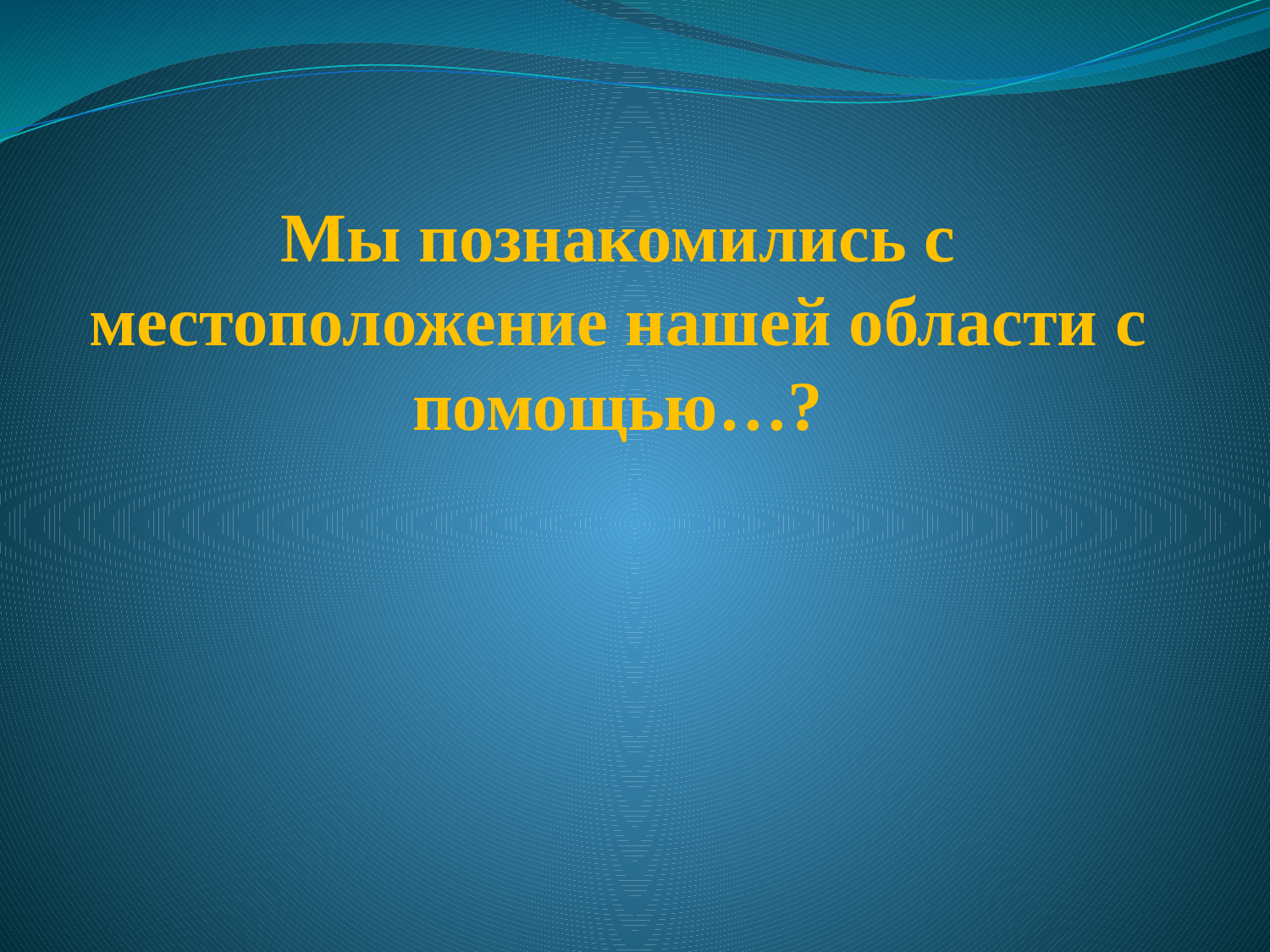

# Мы познакомились с местоположение нашей области с помощью…?